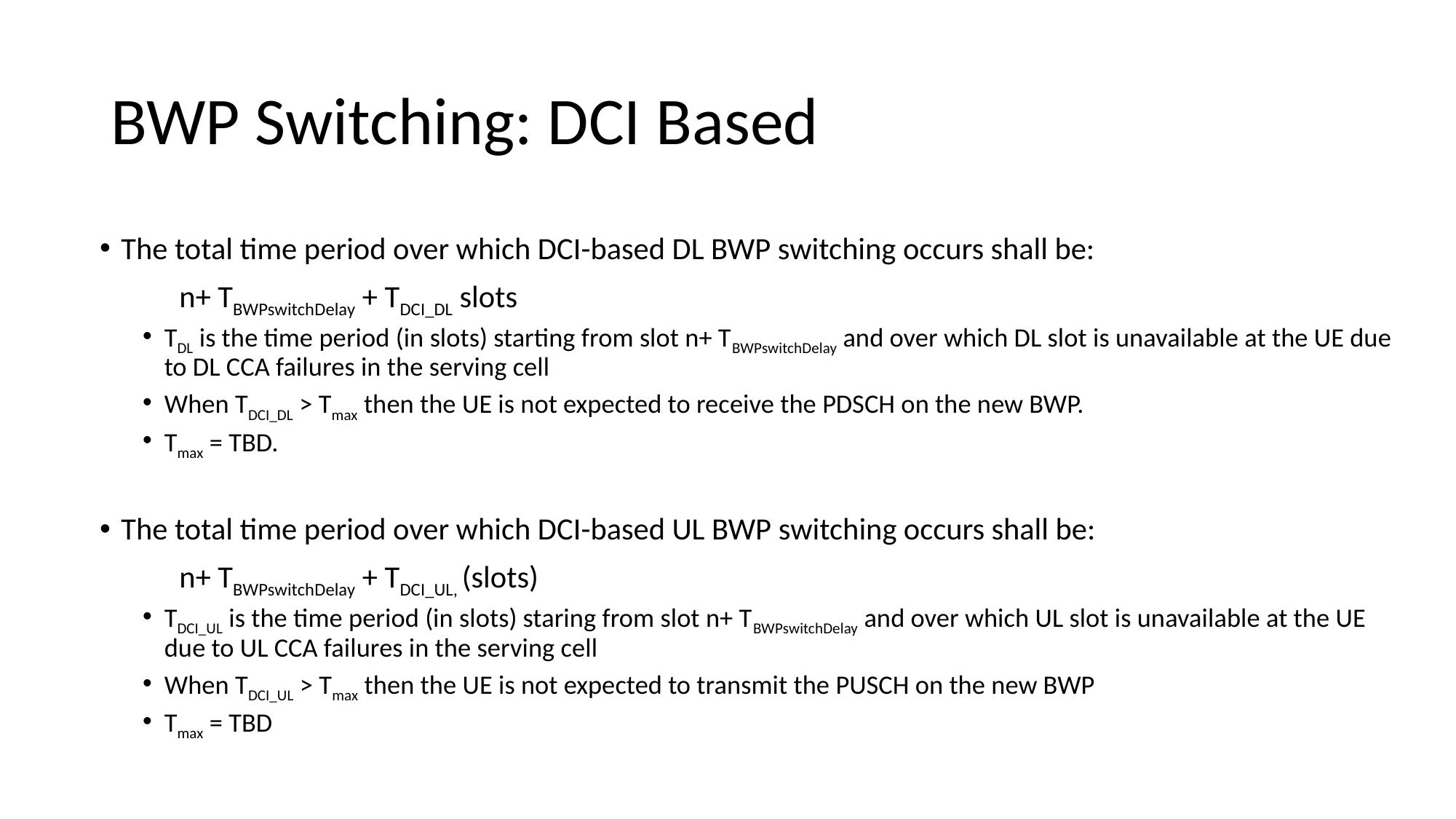

# BWP Switching: DCI Based
The total time period over which DCI-based DL BWP switching occurs shall be:
			n+ TBWPswitchDelay + TDCI_DL slots
TDL is the time period (in slots) starting from slot n+ TBWPswitchDelay and over which DL slot is unavailable at the UE due to DL CCA failures in the serving cell
When TDCI_DL > Tmax then the UE is not expected to receive the PDSCH on the new BWP.
Tmax = TBD.

The total time period over which DCI-based UL BWP switching occurs shall be:
	n+ TBWPswitchDelay + TDCI_UL, (slots)
TDCI_UL is the time period (in slots) staring from slot n+ TBWPswitchDelay and over which UL slot is unavailable at the UE due to UL CCA failures in the serving cell
When TDCI_UL > Tmax then the UE is not expected to transmit the PUSCH on the new BWP
Tmax = TBD